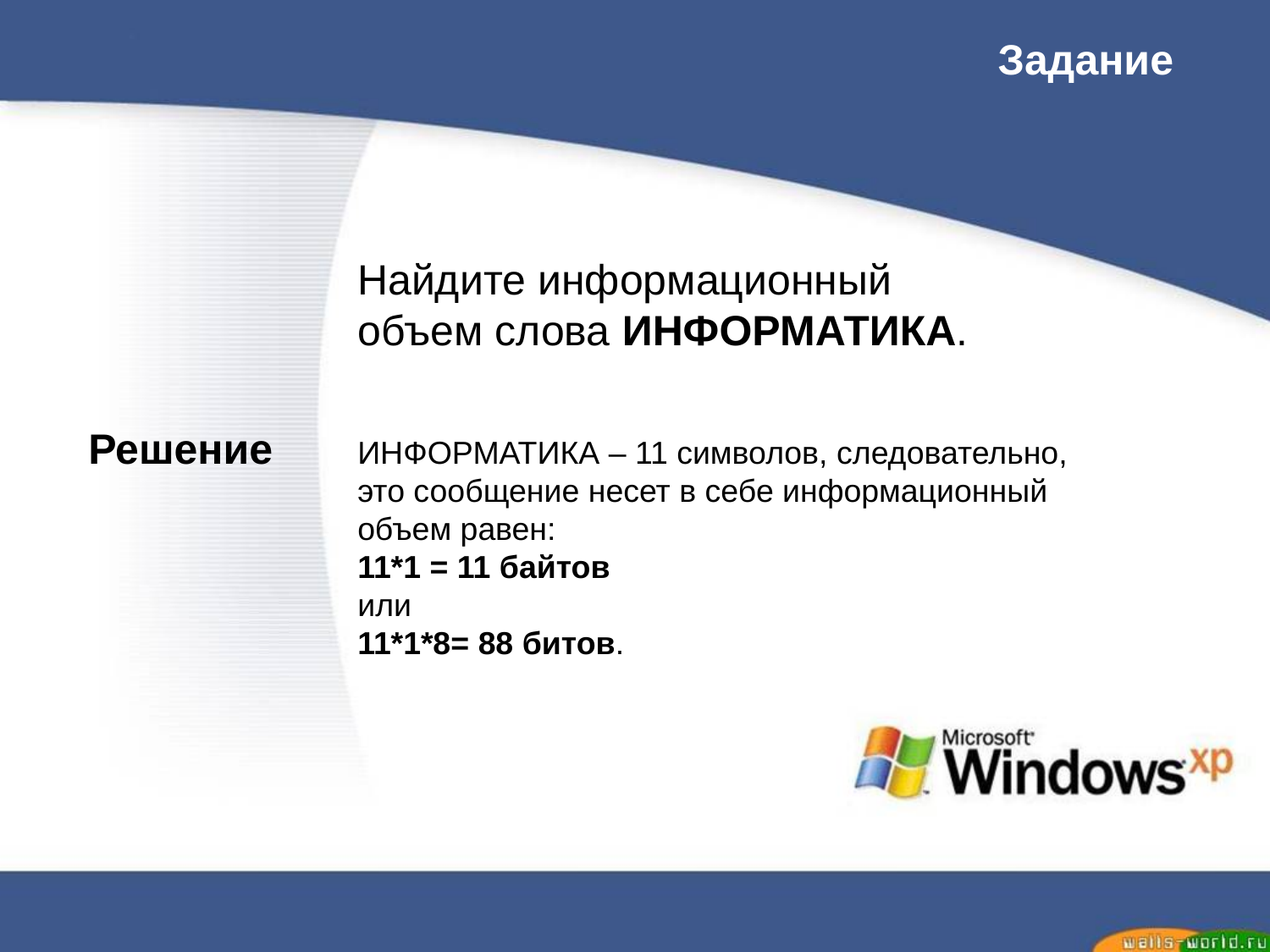

Задание
Найдите информационный объем слова ИНФОРМАТИКА.
Решение
ИНФОРМАТИКА – 11 символов, следовательно, это сообщение несет в себе информационный объем равен:
11*1 = 11 байтов
или
11*1*8= 88 битов.